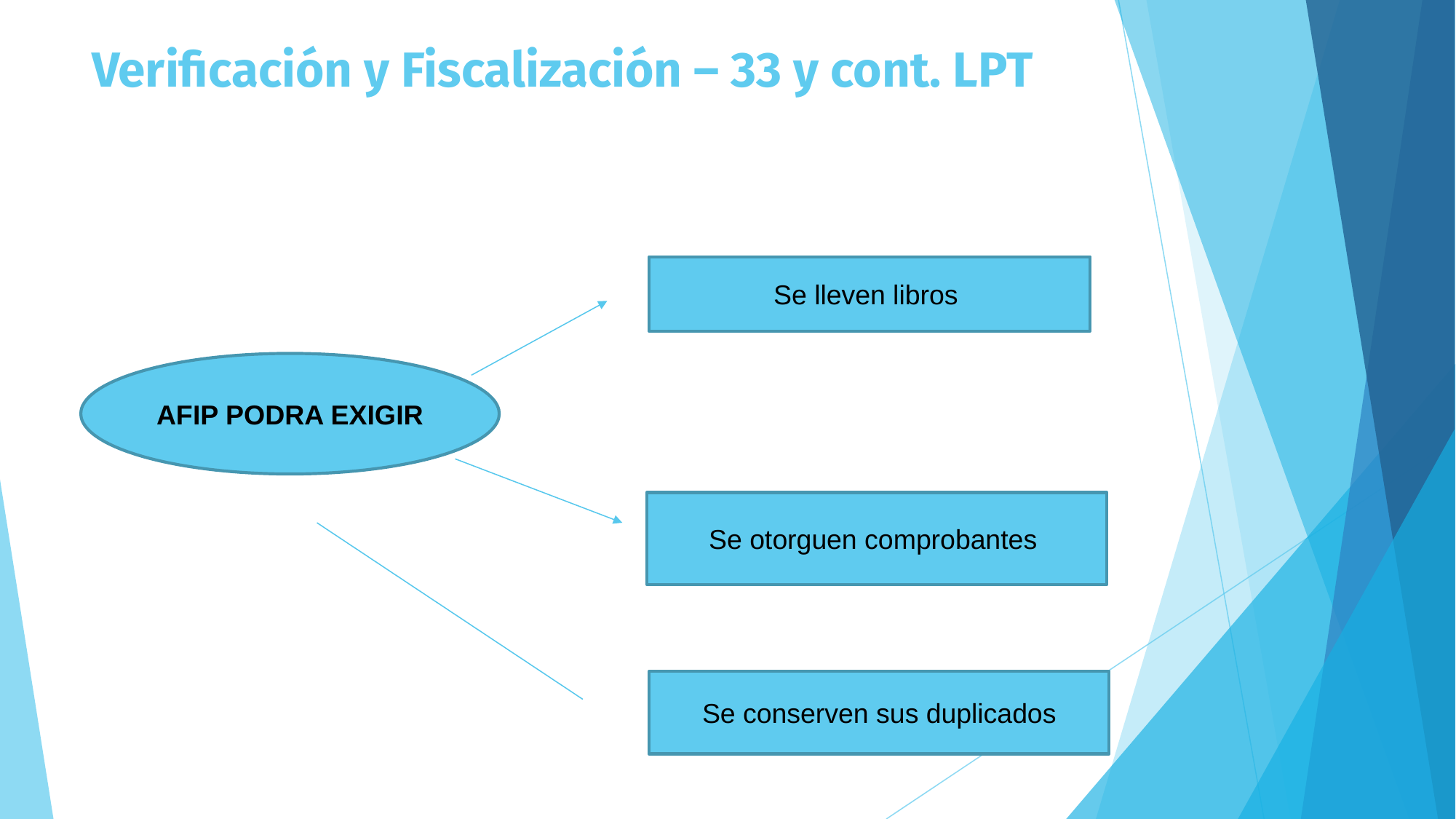

# Verificación y Fiscalización – 33 y cont. LPT

Se lleven libros
AFIP PODRA EXIGIR
Se otorguen comprobantes
Se conserven sus duplicados